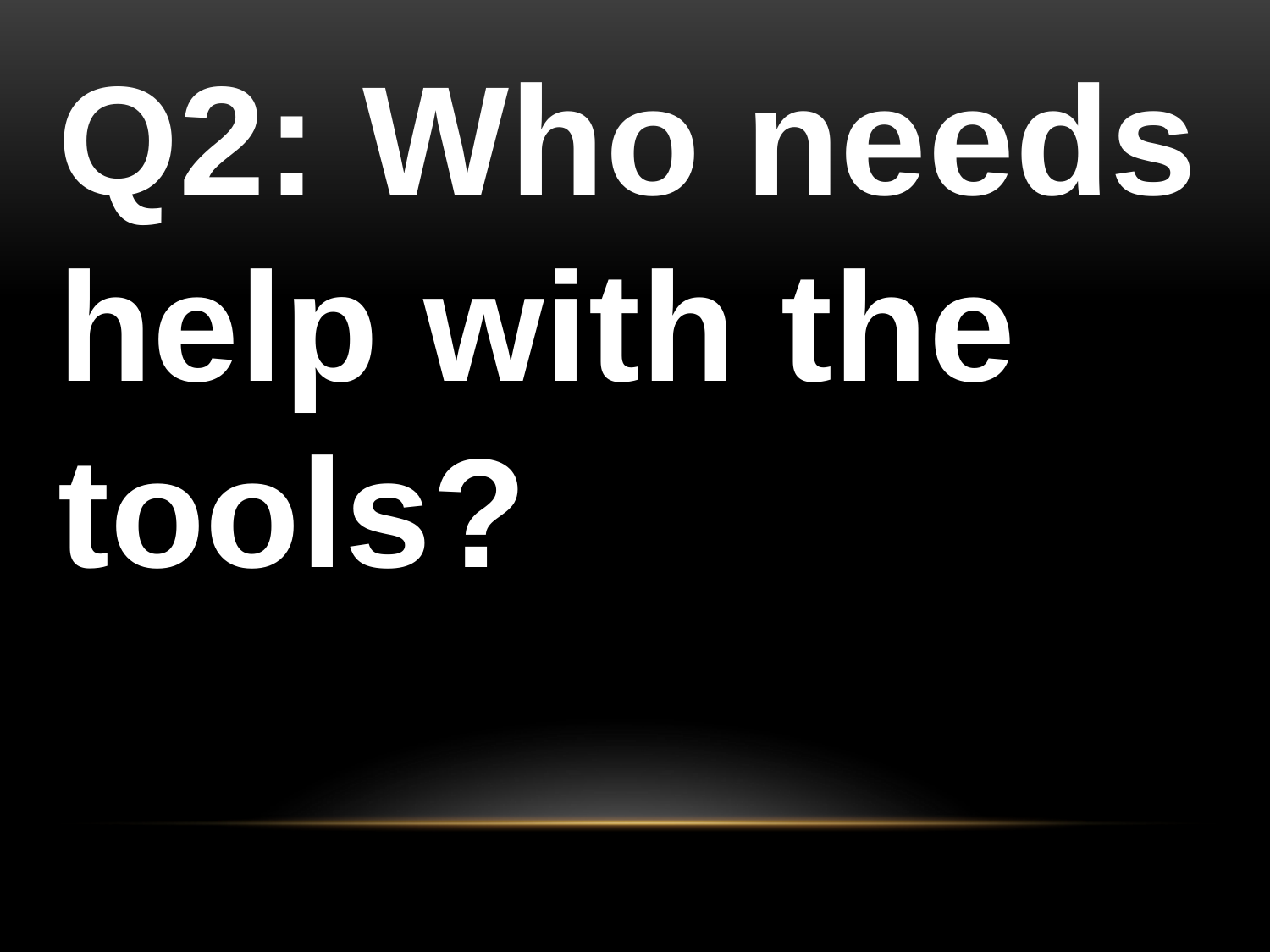

# Q2: Who needs help with the tools?